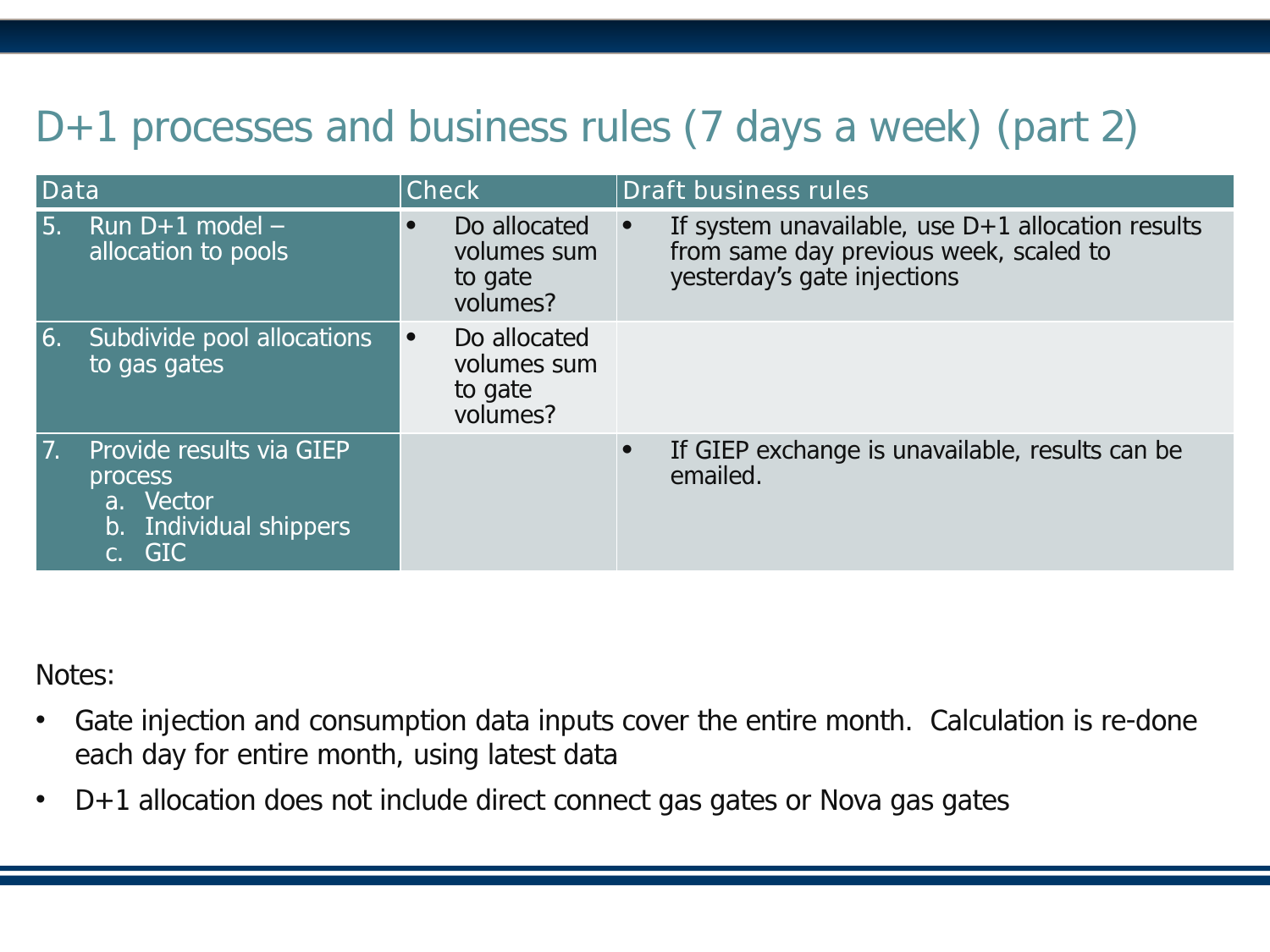

# D+1 processes and business rules (7 days a week) (part 2)
| Data | Check | Draft business rules |
| --- | --- | --- |
| Run D+1 model – allocation to pools | Do allocated volumes sum to gate volumes? | If system unavailable, use D+1 allocation results from same day previous week, scaled to yesterday’s gate injections |
| Subdivide pool allocations to gas gates | Do allocated volumes sum to gate volumes? |  |
| Provide results via GIEP process Vector Individual shippers GIC |  | If GIEP exchange is unavailable, results can be emailed. |
Notes:
Gate injection and consumption data inputs cover the entire month.  Calculation is re-done each day for entire month, using latest data
D+1 allocation does not include direct connect gas gates or Nova gas gates